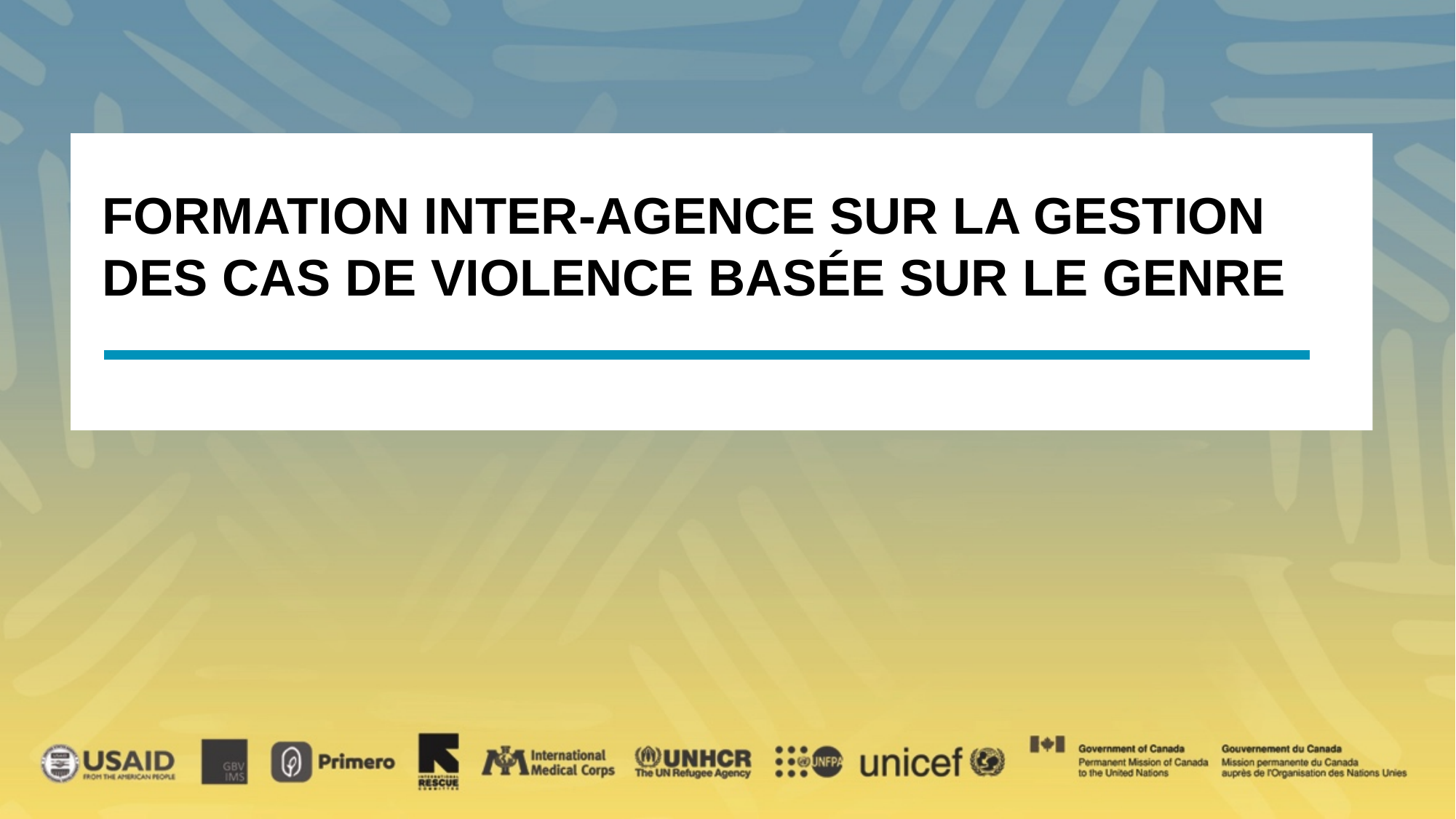

FORMATION INTER-AGENCE SUR LA GESTION DES CAS DE VIOLENCE BASÉE SUR LE GENRE